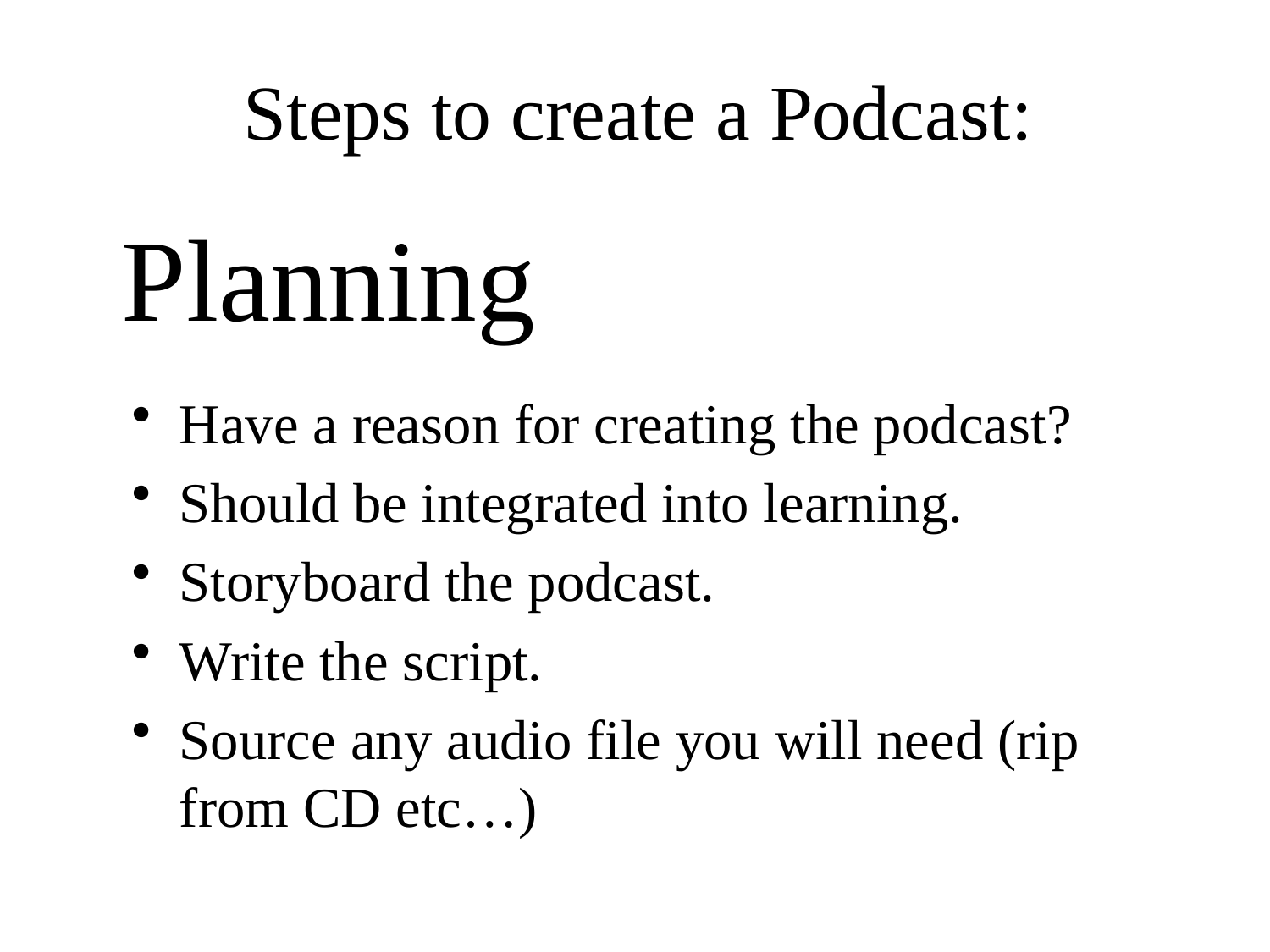

# Steps to create a Podcast:
Planning
Have a reason for creating the podcast?
Should be integrated into learning.
Storyboard the podcast.
Write the script.
Source any audio file you will need (rip from CD etc…)